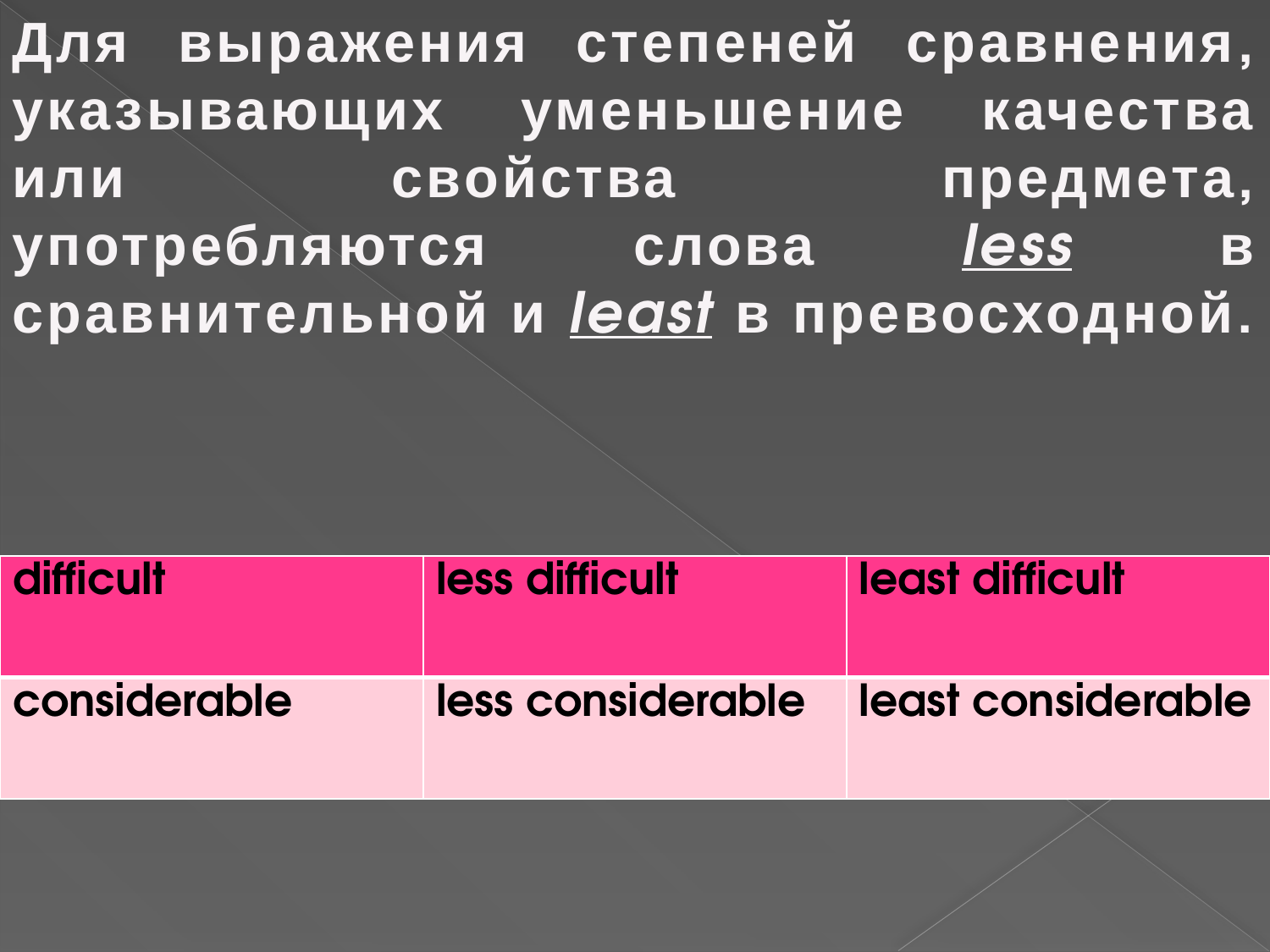

Для выражения степеней сравнения, указывающих уменьшение качества или свойства предмета, употребляются слова less в сравнительной и least в превосходной.
| difficult | less difficult | least difficult |
| --- | --- | --- |
| considerable | less considerable | least considerable |